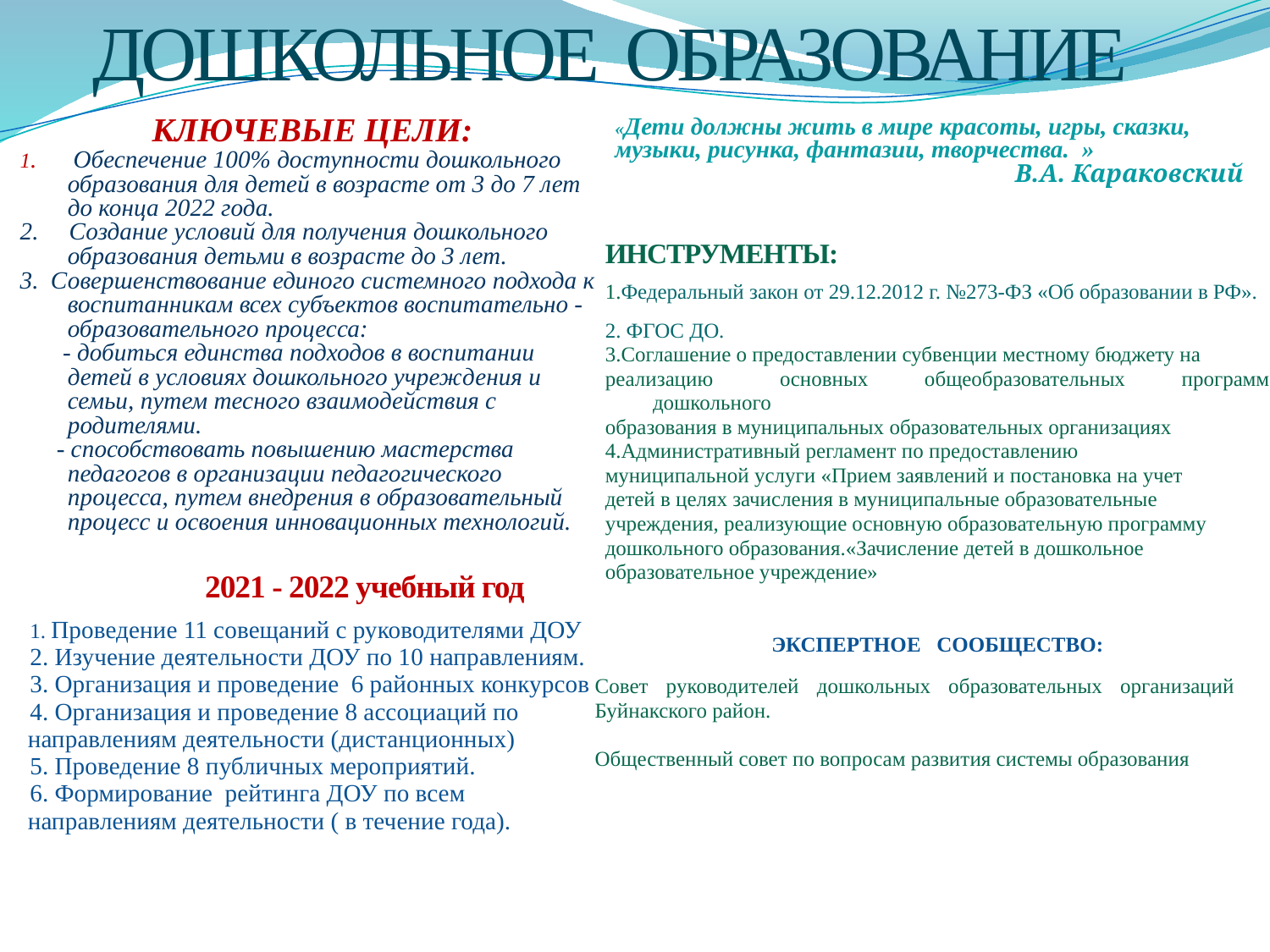

| ДОШКОЛЬНОЕ ОБРАЗОВАНИЕ |
| --- |
| КЛЮЧЕВЫЕ ЦЕЛИ: 1. Обеспечение 100% доступности дошкольного образования для детей в возрасте от 3 до 7 лет до конца 2022 года. 2. Создание условий для получения дошкольного образования детьми в возрасте до 3 лет. 3. Совершенствование единого системного подхода к воспитанникам всех субъектов воспитательно - образовательного процесса: - добиться единства подходов в воспитании детей в условиях дошкольного учреждения и семьи, путем тесного взаимодействия с родителями. - способствовать повышению мастерства педагогов в организации педагогического процесса, путем внедрения в образовательный процесс и освоения инновационных технологий. |
| --- |
| «Дети должны жить в мире красоты, игры, сказки, музыки, рисунка, фантазии, творчества. » В.А. Караковский |
| --- |
| ИНСТРУМЕНТЫ: 1.Федеральный закон от 29.12.2012 г. №273-ФЗ «Об образовании в РФ». 2. ФГОС ДО. 3.Соглашение о предоставлении субвенции местному бюджету на реализацию основных общеобразовательных программ дошкольного образования в муниципальных образовательных организациях 4.Административный регламент по предоставлению муниципальной услуги «Прием заявлений и постановка на учет детей в целях зачисления в муниципальные образовательные учреждения, реализующие основную образовательную программу дошкольного образования.«Зачисление детей в дошкольное образовательное учреждение» ЭКСПЕРТНОЕ СООБЩЕСТВО: |
| --- |
| 1. Проведение 11 совещаний с руководителями ДОУ 2. Изучение деятельности ДОУ по 10 направлениям. 3. Организация и проведение 6 районных конкурсов 4. Организация и проведение 8 ассоциаций по направлениям деятельности (дистанционных) 5. Проведение 8 публичных мероприятий. 6. Формирование рейтинга ДОУ по всем направлениям деятельности ( в течение года). |
| --- |
| 2021 - 2022 учебный год |
| --- |
| Совет руководителей дошкольных образовательных организаций Буйнакского район. Общественный совет по вопросам развития системы образования |
| --- |